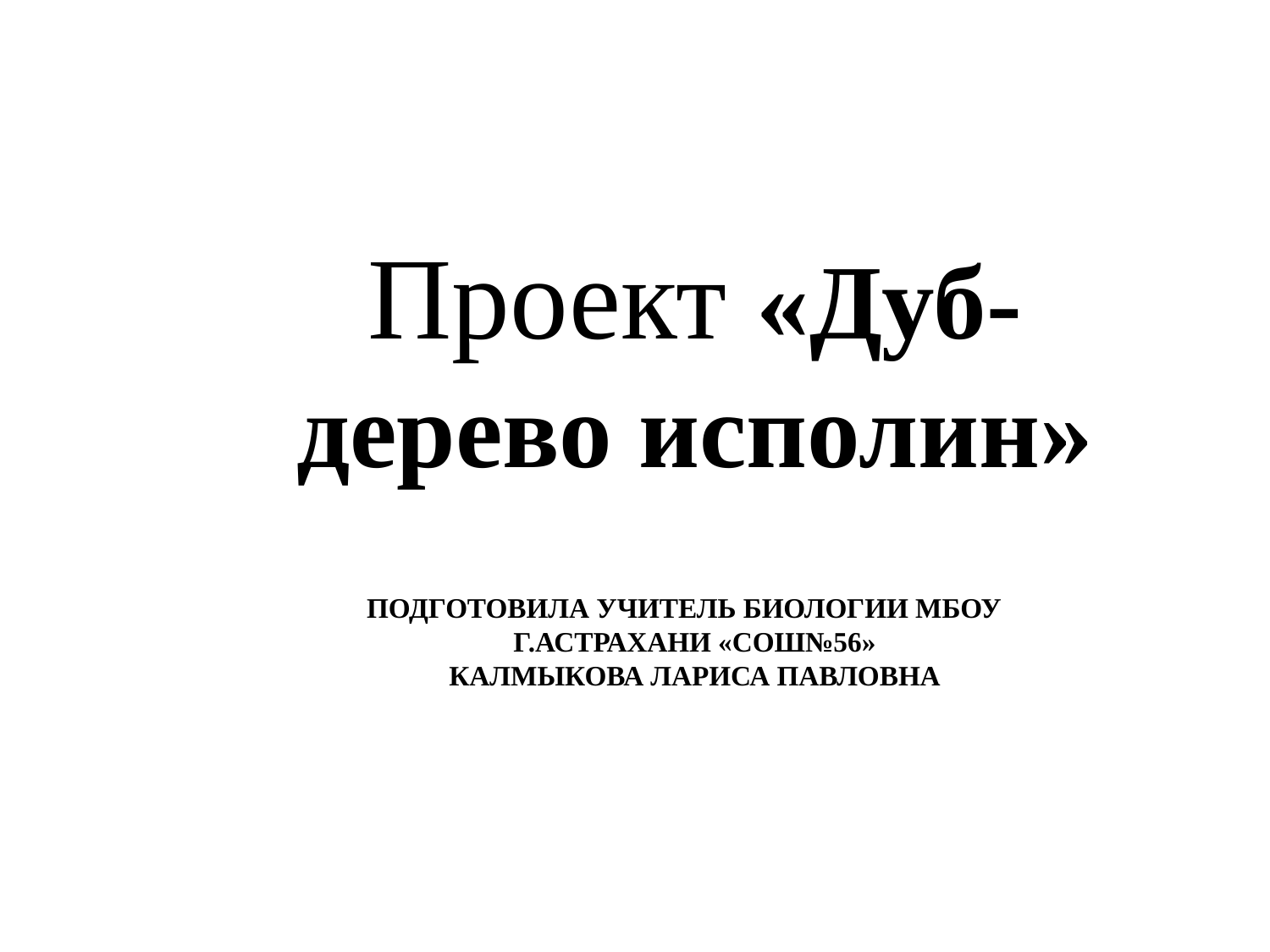

Проект «Дуб-дерево исполин»

ПОДГОТОВИЛА УЧИТЕЛЬ БИОЛОГИИ МБОУ
Г.АСТРАХАНИ «СОШ№56»
КАЛМЫКОВА ЛАРИСА ПАВЛОВНА